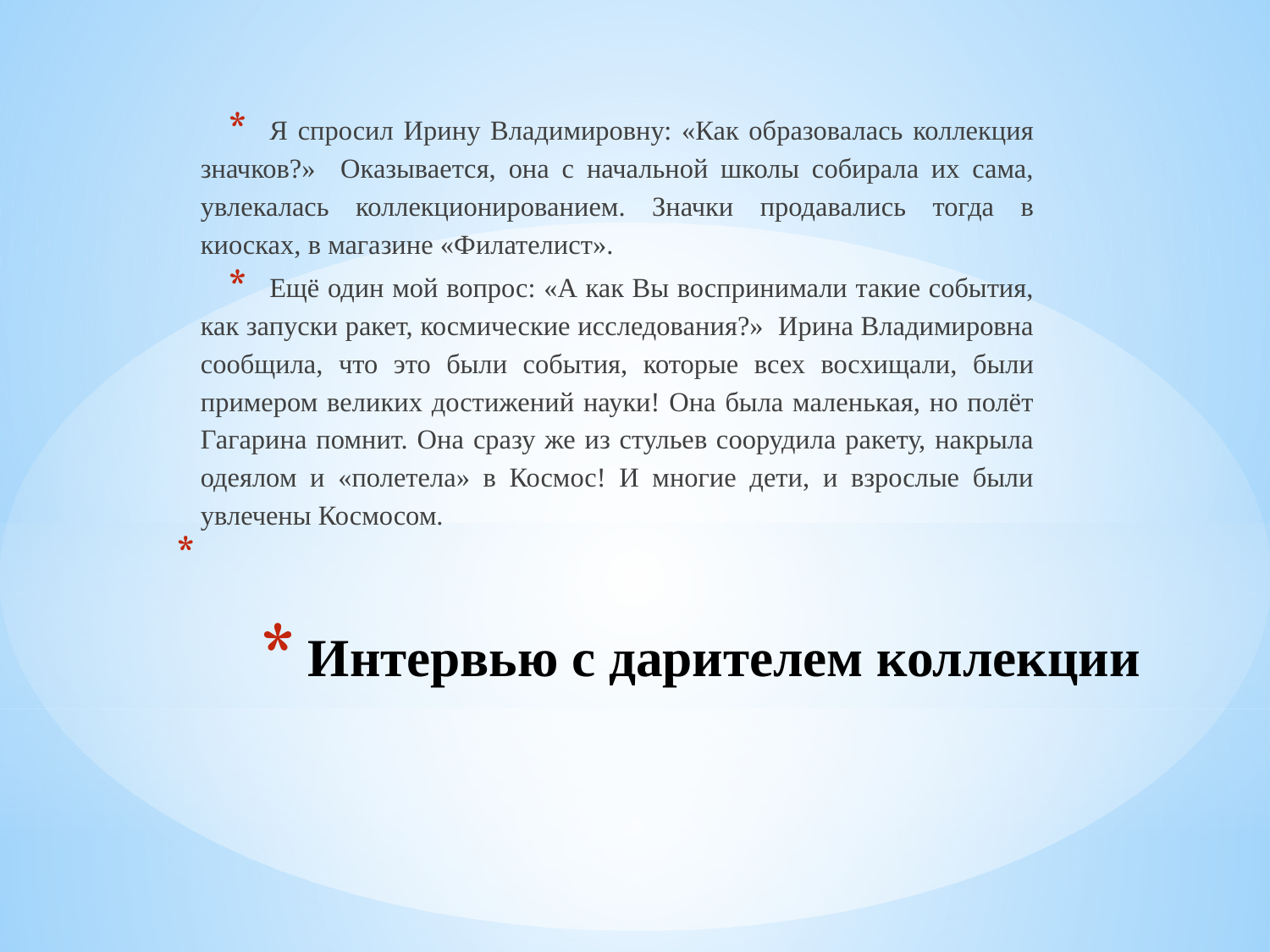

Я спросил Ирину Владимировну: «Как образовалась коллекция значков?»  Оказывается, она с начальной школы собирала их сама, увлекалась коллекционированием. Значки продавались тогда в киосках, в магазине «Филателист».
Ещё один мой вопрос: «А как Вы воспринимали такие события, как запуски ракет, космические исследования?»  Ирина Владимировна сообщила, что это были события, которые всех восхищали, были примером великих достижений науки! Она была маленькая, но полёт Гагарина помнит. Она сразу же из стульев соорудила ракету, накрыла одеялом и «полетела» в Космос! И многие дети, и взрослые были увлечены Космосом.

# Интервью с дарителем коллекции